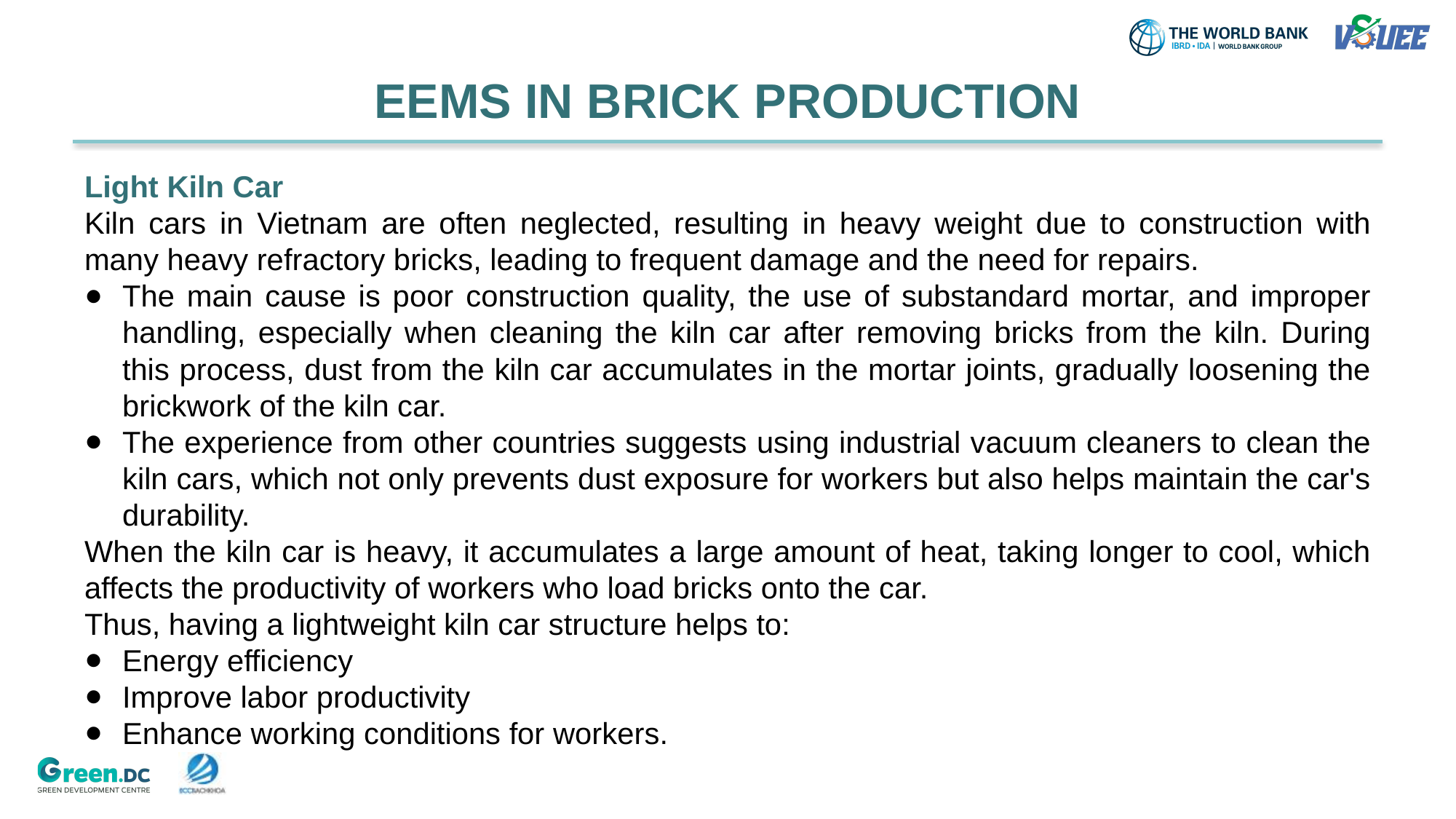

# EEMS IN BRICK PRODUCTION
Light Kiln Car
Kiln cars in Vietnam are often neglected, resulting in heavy weight due to construction with many heavy refractory bricks, leading to frequent damage and the need for repairs.
The main cause is poor construction quality, the use of substandard mortar, and improper handling, especially when cleaning the kiln car after removing bricks from the kiln. During this process, dust from the kiln car accumulates in the mortar joints, gradually loosening the brickwork of the kiln car.
The experience from other countries suggests using industrial vacuum cleaners to clean the kiln cars, which not only prevents dust exposure for workers but also helps maintain the car's durability.
When the kiln car is heavy, it accumulates a large amount of heat, taking longer to cool, which affects the productivity of workers who load bricks onto the car.
Thus, having a lightweight kiln car structure helps to:
Energy efficiency
Improve labor productivity
Enhance working conditions for workers.